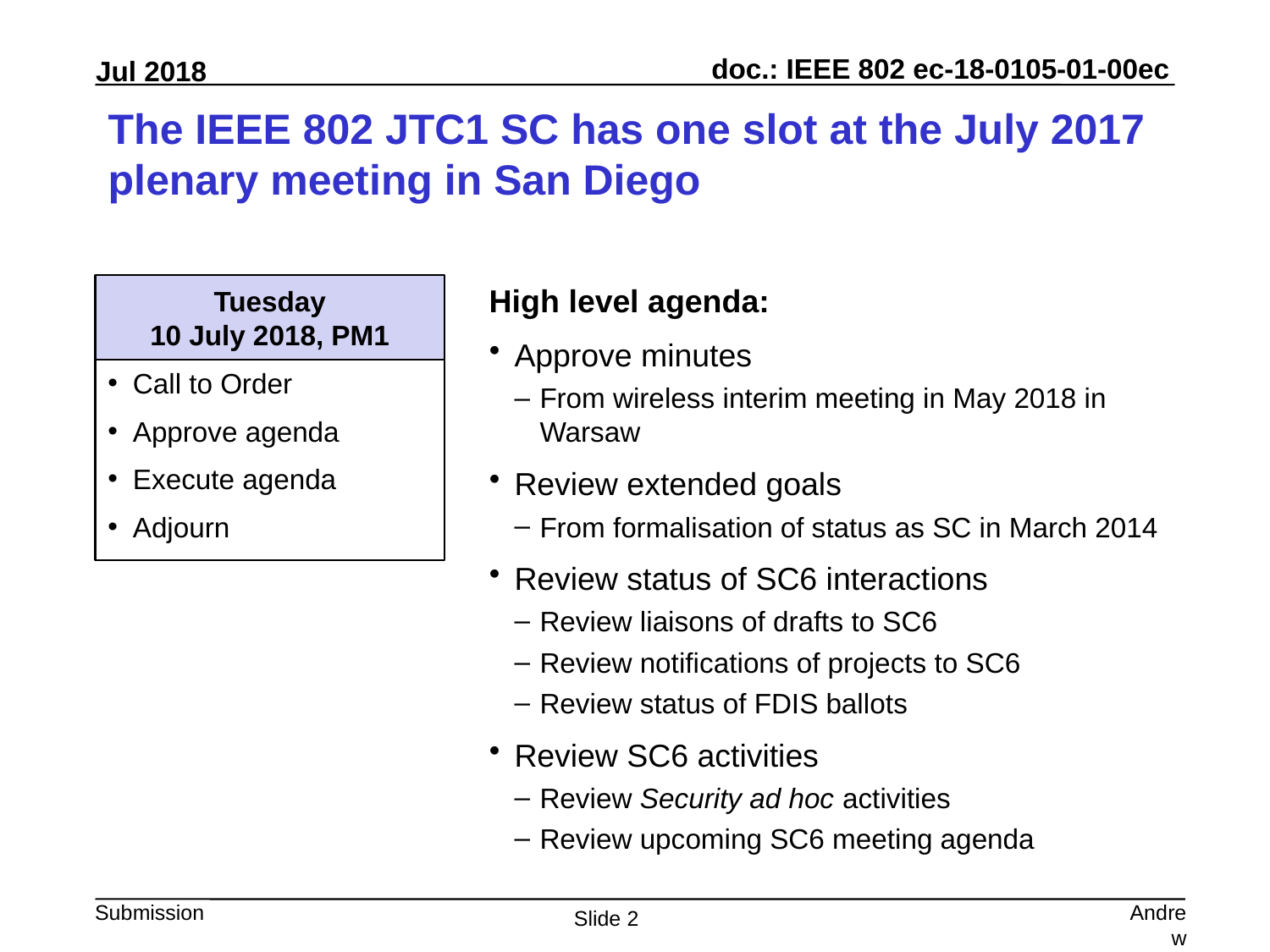

# The IEEE 802 JTC1 SC has one slot at the July 2017 plenary meeting in San Diego

Tuesday
10 July 2018, PM1
High level agenda:
Approve minutes
From wireless interim meeting in May 2018 in Warsaw
Review extended goals
From formalisation of status as SC in March 2014
Review status of SC6 interactions
Review liaisons of drafts to SC6
Review notifications of projects to SC6
Review status of FDIS ballots
Review SC6 activities
Review Security ad hoc activities
Review upcoming SC6 meeting agenda
Call to Order
Approve agenda
Execute agenda
Adjourn
Andrew Myles, Cisco
Slide 2